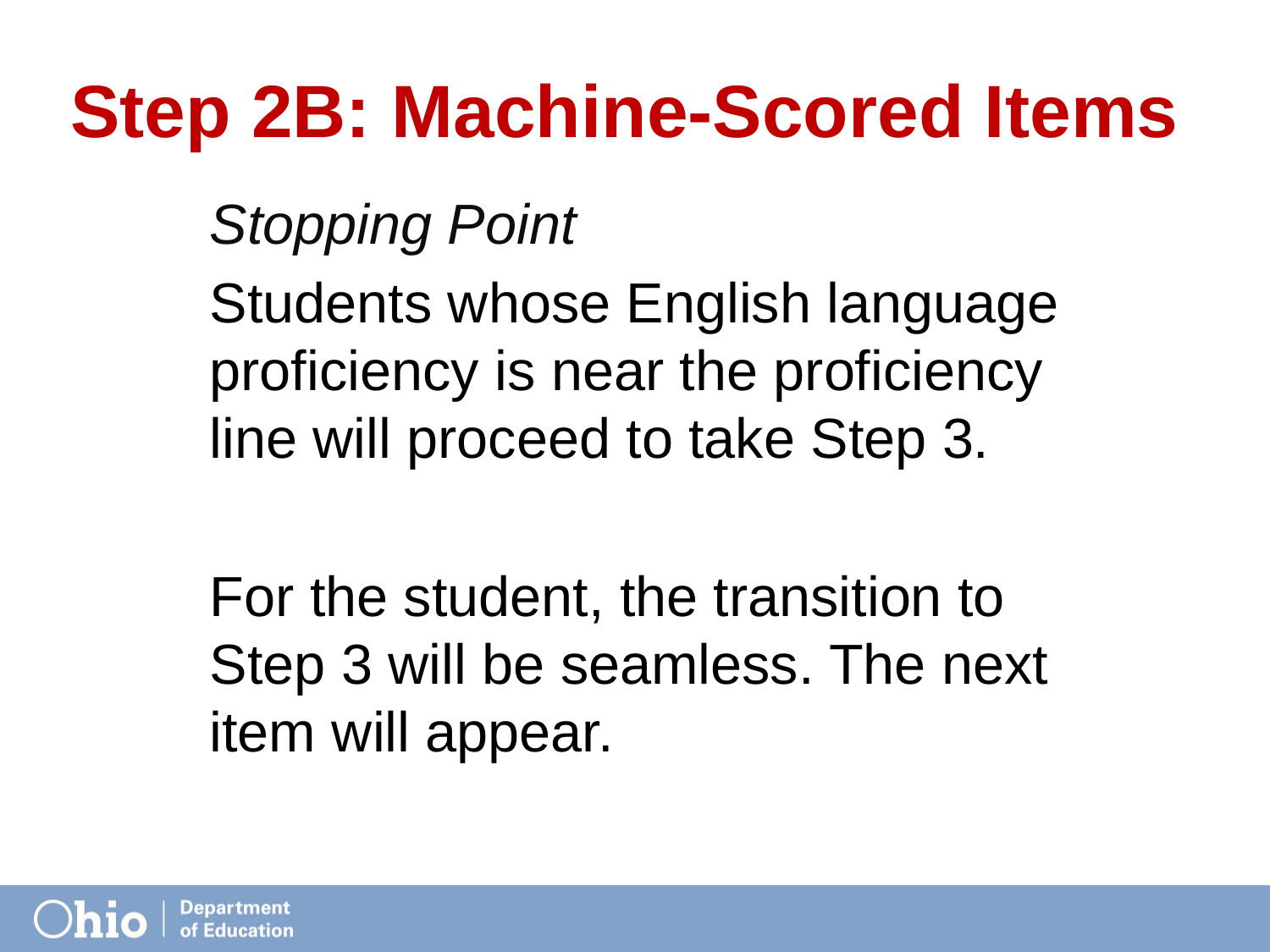

# Step 2B: Machine-Scored Items
Stopping Point
Students whose English language proficiency is near the proficiency line will proceed to take Step 3.

For the student, the transition to Step 3 will be seamless. The next item will appear.